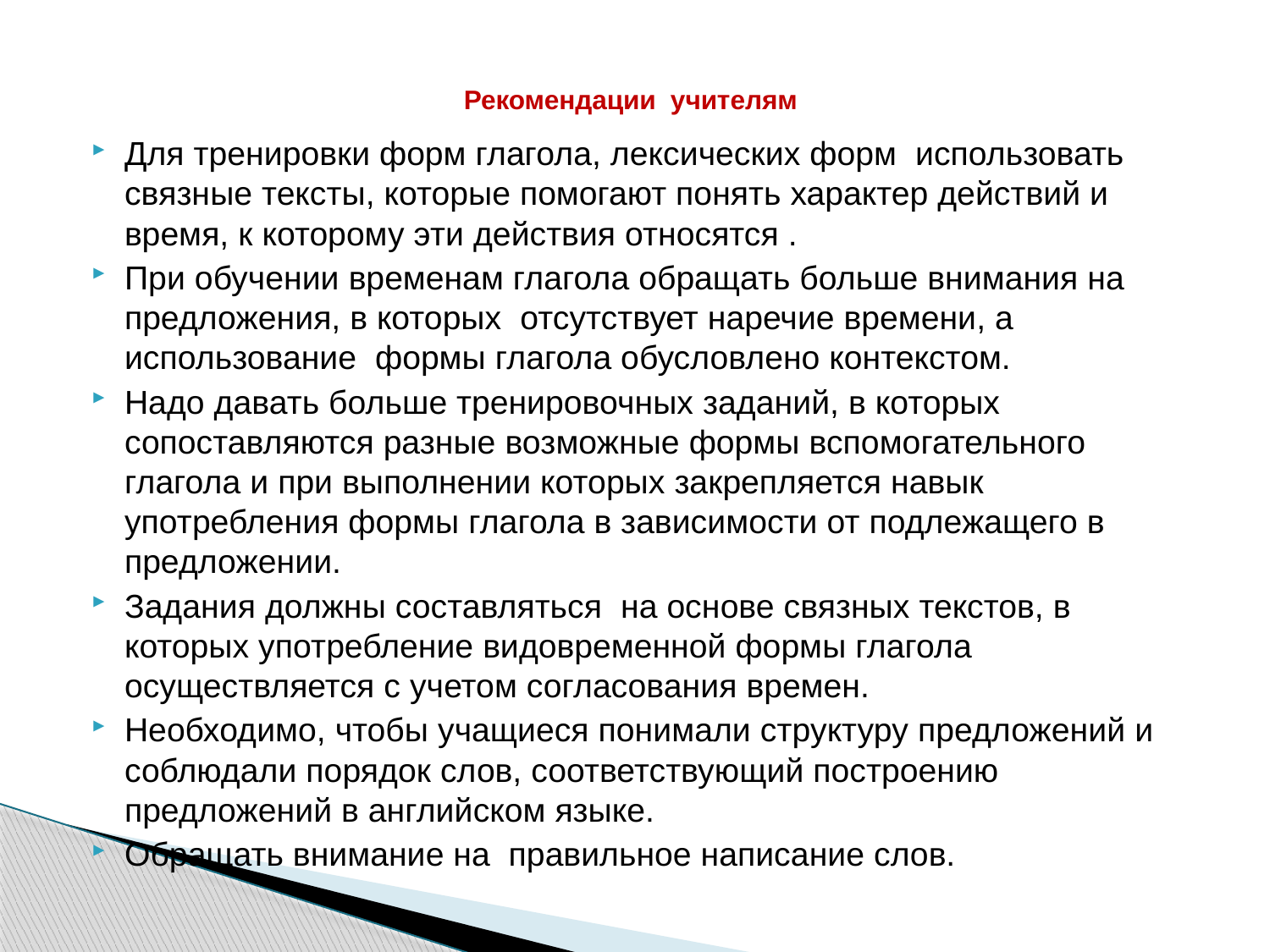

# Рекомендации  учителям
Для тренировки форм глагола, лексических форм  использовать связные тексты, которые помогают понять характер действий и время, к которому эти действия относятся .
При обучении временам глагола обращать больше внимания на предложения, в которых  отсутствует наречие времени, а использование  формы глагола обусловлено контекстом.
Надо давать больше тренировочных заданий, в которых сопоставляются разные возможные формы вспомогательного глагола и при выполнении которых закрепляется навык употребления формы глагола в зависимости от подлежащего в предложении.
Задания должны составляться  на основе связных текстов, в которых употребление видовременной формы глагола осуществляется с учетом согласования времен.
Необходимо, чтобы учащиеся понимали структуру предложений и соблюдали порядок слов, соответствующий построению предложений в английском языке.
Обращать внимание на  правильное написание слов.